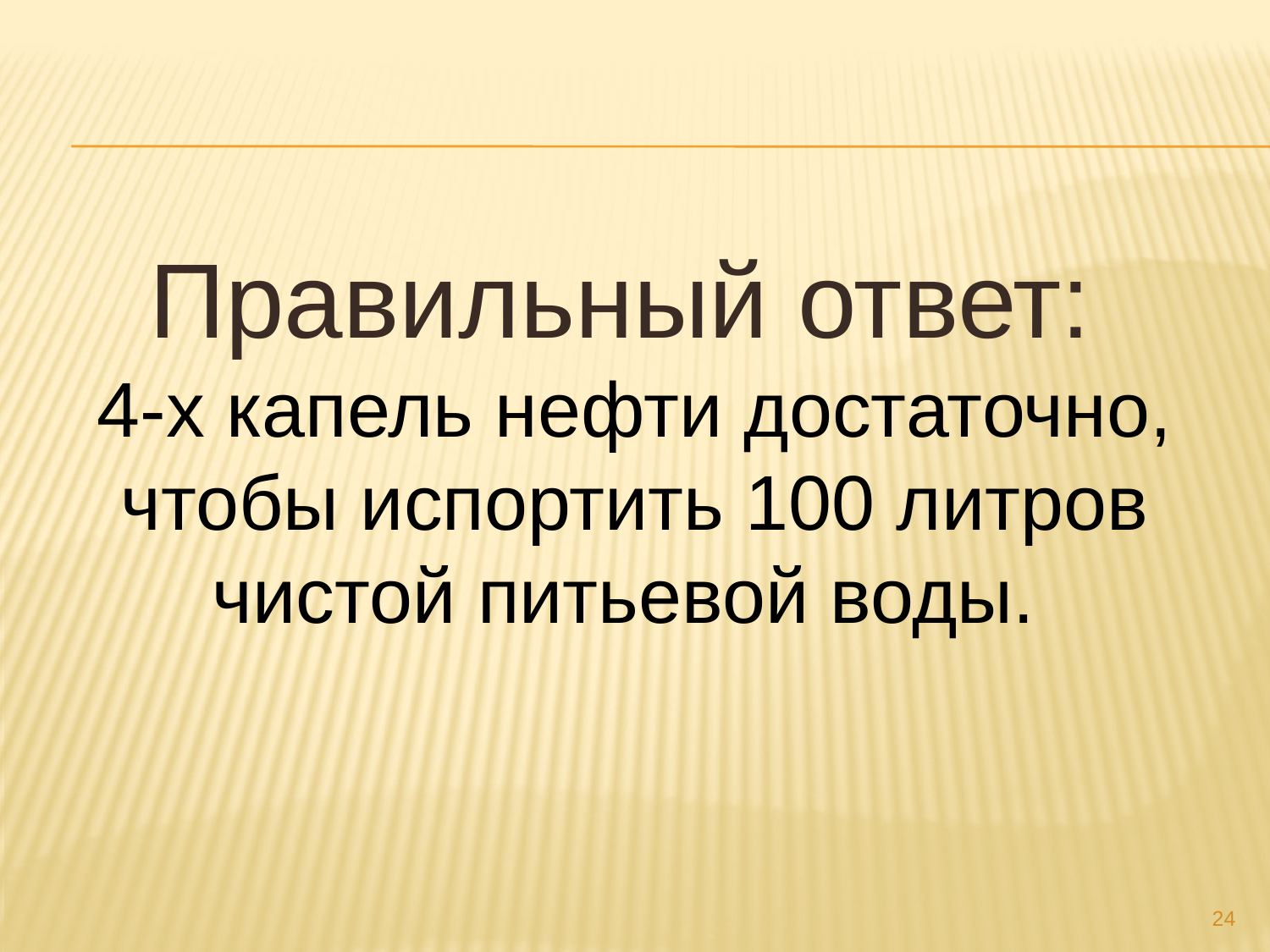

Правильный ответ:
4-х капель нефти достаточно, чтобы испортить 100 литров чистой питьевой воды.
24